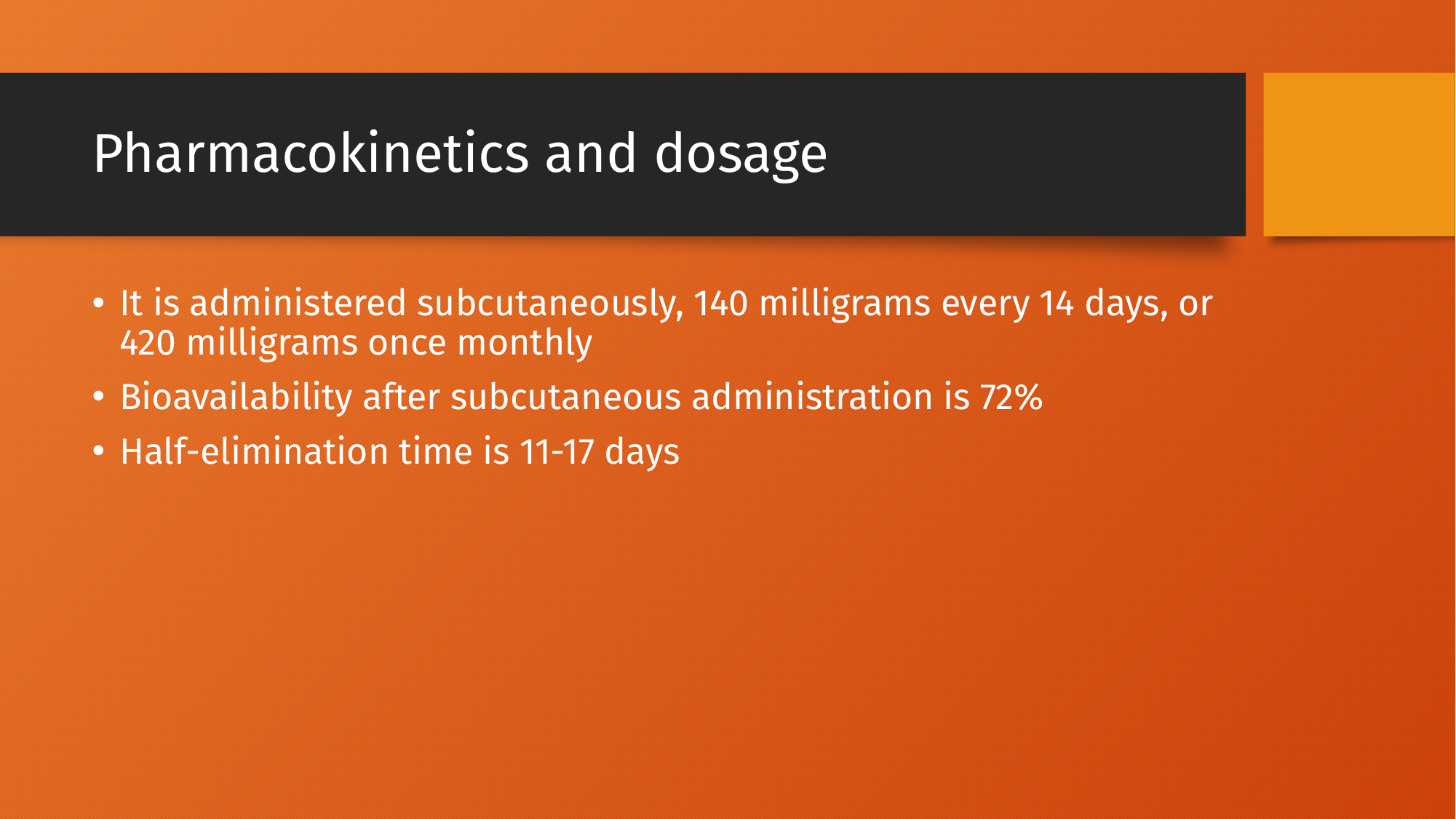

# Pharmacokinetics and dosage
It is administered subcutaneously, 140 milligrams every 14 days, or 420 milligrams once monthly
Bioavailability after subcutaneous administration is 72%
Half-elimination time is 11-17 days